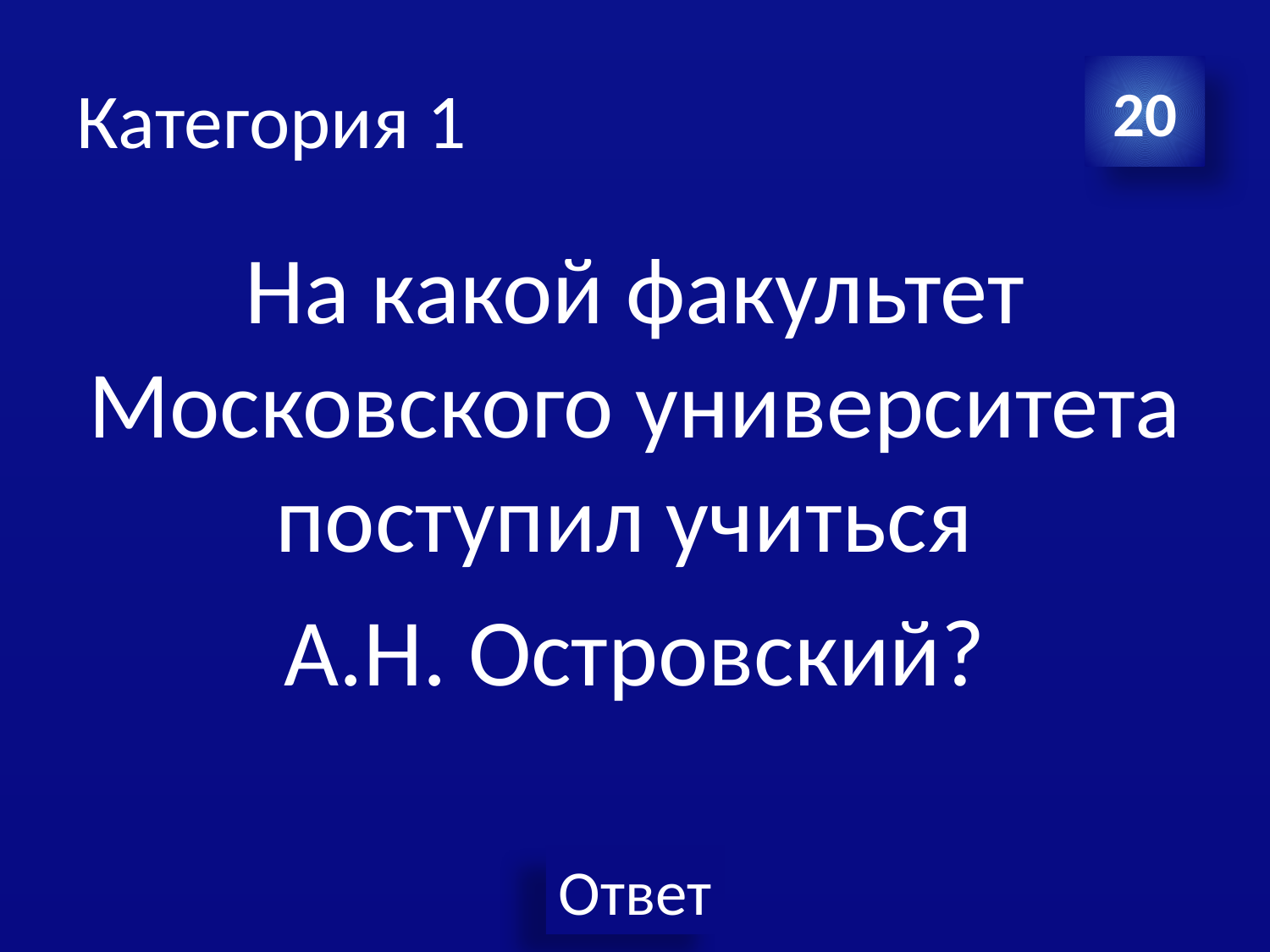

# Категория 1
20
На какой факультет Московского университета поступил учиться
А.Н. Островский?